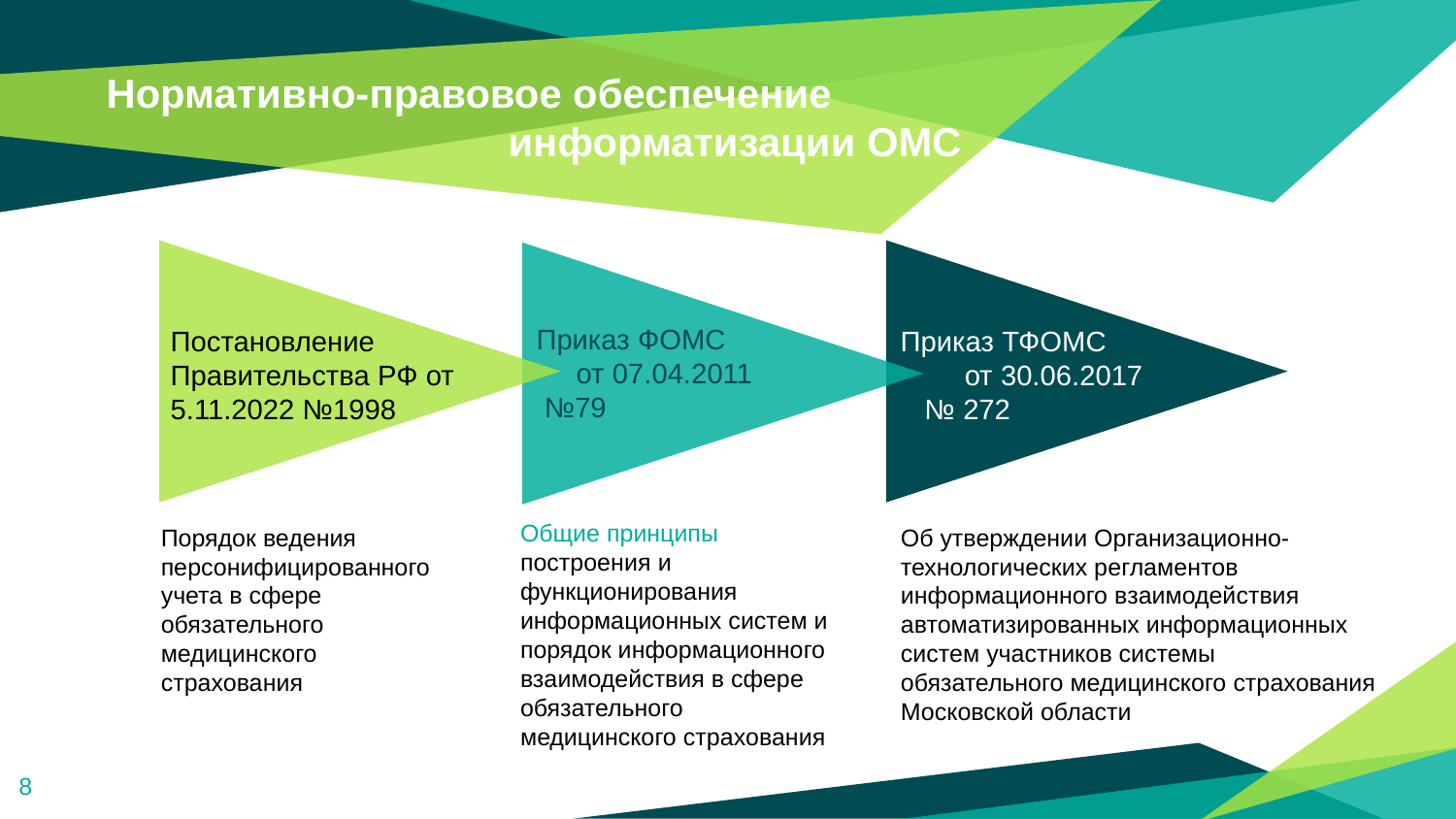

# Нормативно-правовое обеспечение информатизации ОМС

Приказ ФОМС
     от 07.04.2011
 №79
Постановление Правительства РФ от 5.11.2022 №1998
Приказ ТФОМС
        от 30.06.2017
   № 272
Общие принципы построения и функционирования информационных систем и порядок информационного взаимодействия в сфере обязательного медицинского страхования
Порядок ведения персонифицированного учета в сфере обязательного медицинского страхования

Об утверждении Организационно-технологических регламентов информационного взаимодействия автоматизированных информационных систем участников системы обязательного медицинского страхования Московской области
8